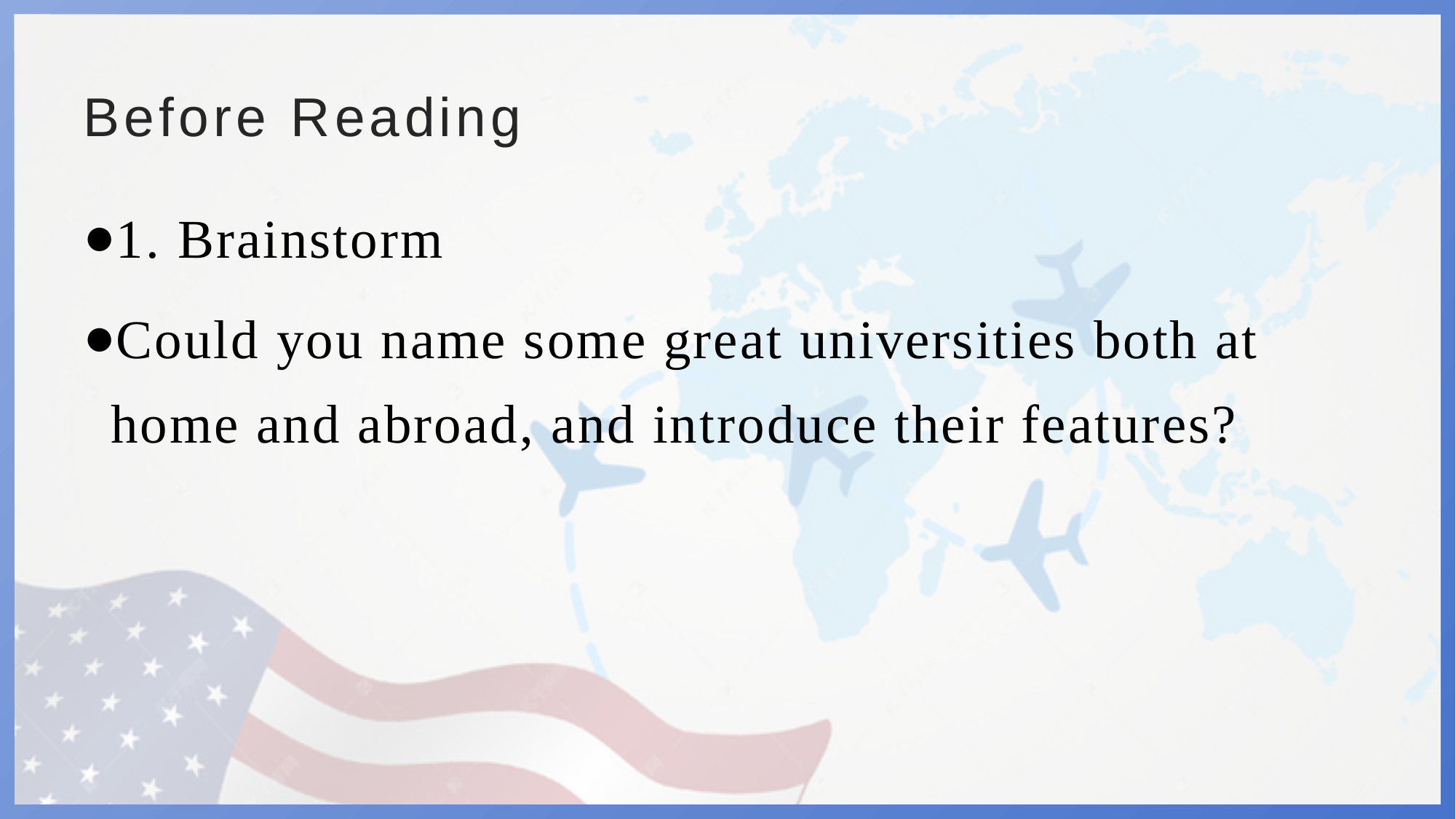

# Before Reading
1. Brainstorm
Could you name some great universities both at home and abroad, and introduce their features?